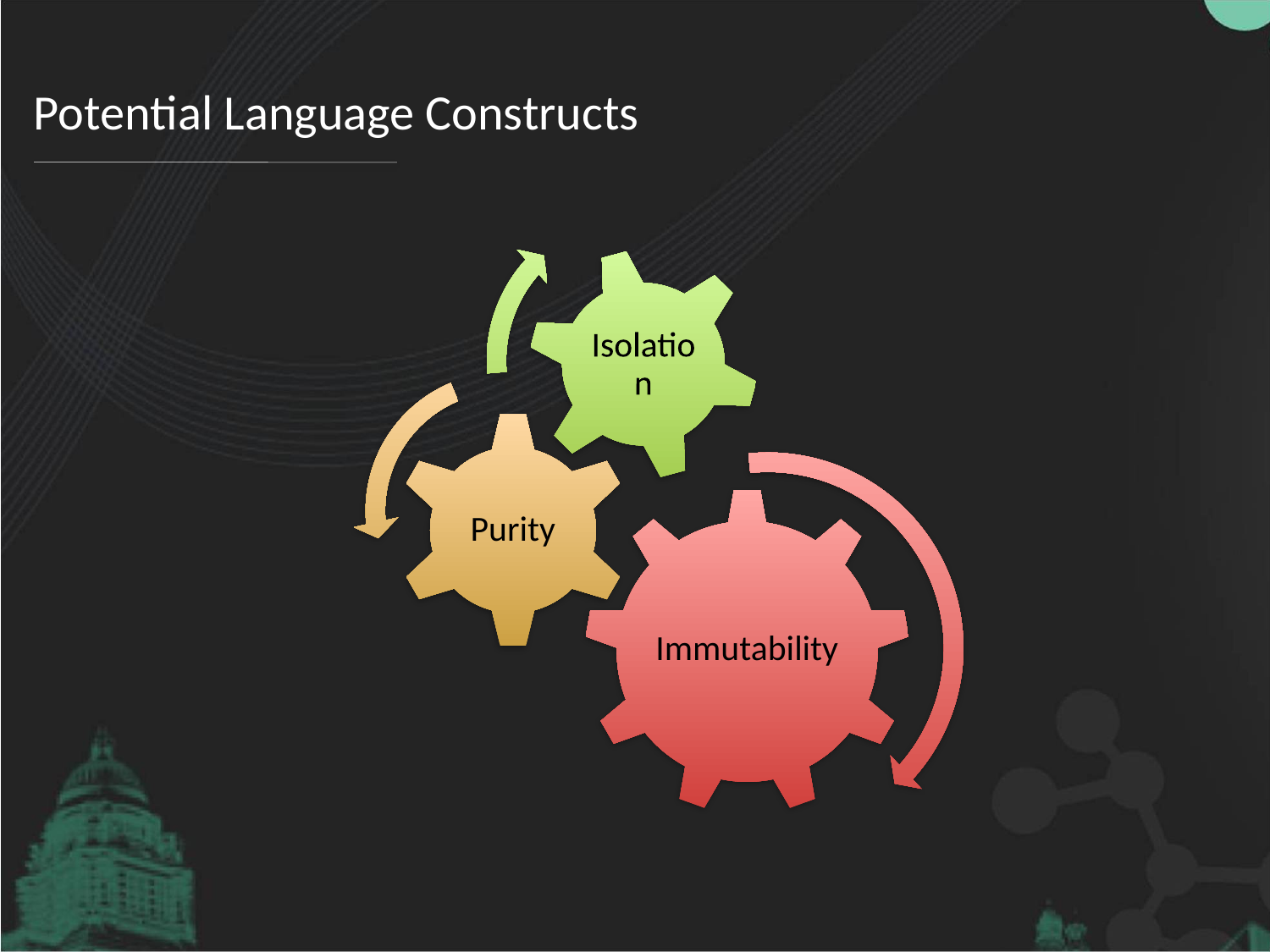

# Potential Language Constructs
Immutability
Purity
Isolation